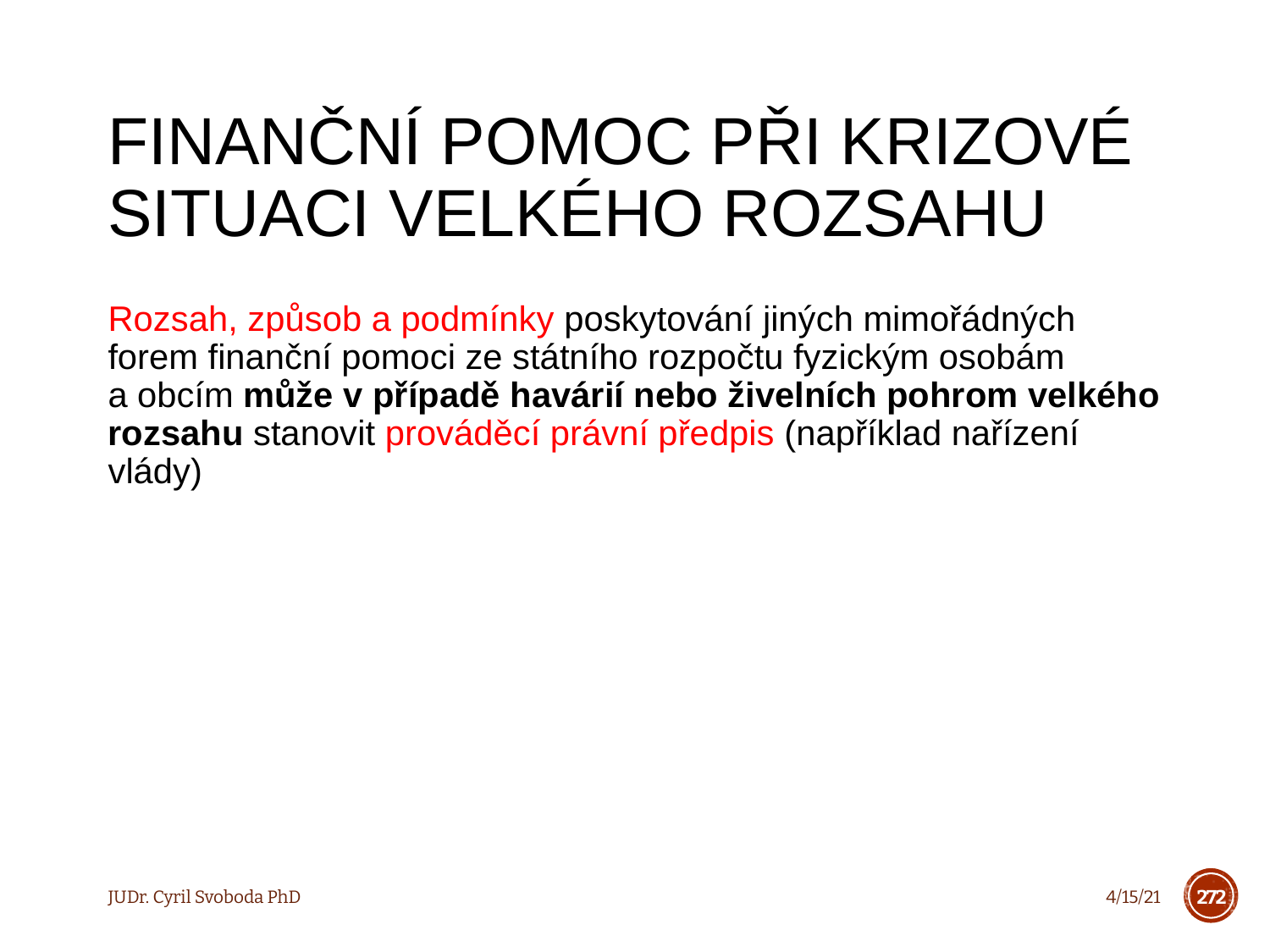

# Finanční pomoc při krizové situaci velkého rozsahu
Rozsah, způsob a podmínky poskytování jiných mimořádných forem finanční pomoci ze státního rozpočtu fyzickým osobám a obcím může v případě havárií nebo živelních pohrom velkého rozsahu stanovit prováděcí právní předpis (například nařízení vlády)
JUDr. Cyril Svoboda PhD
4/15/21
272